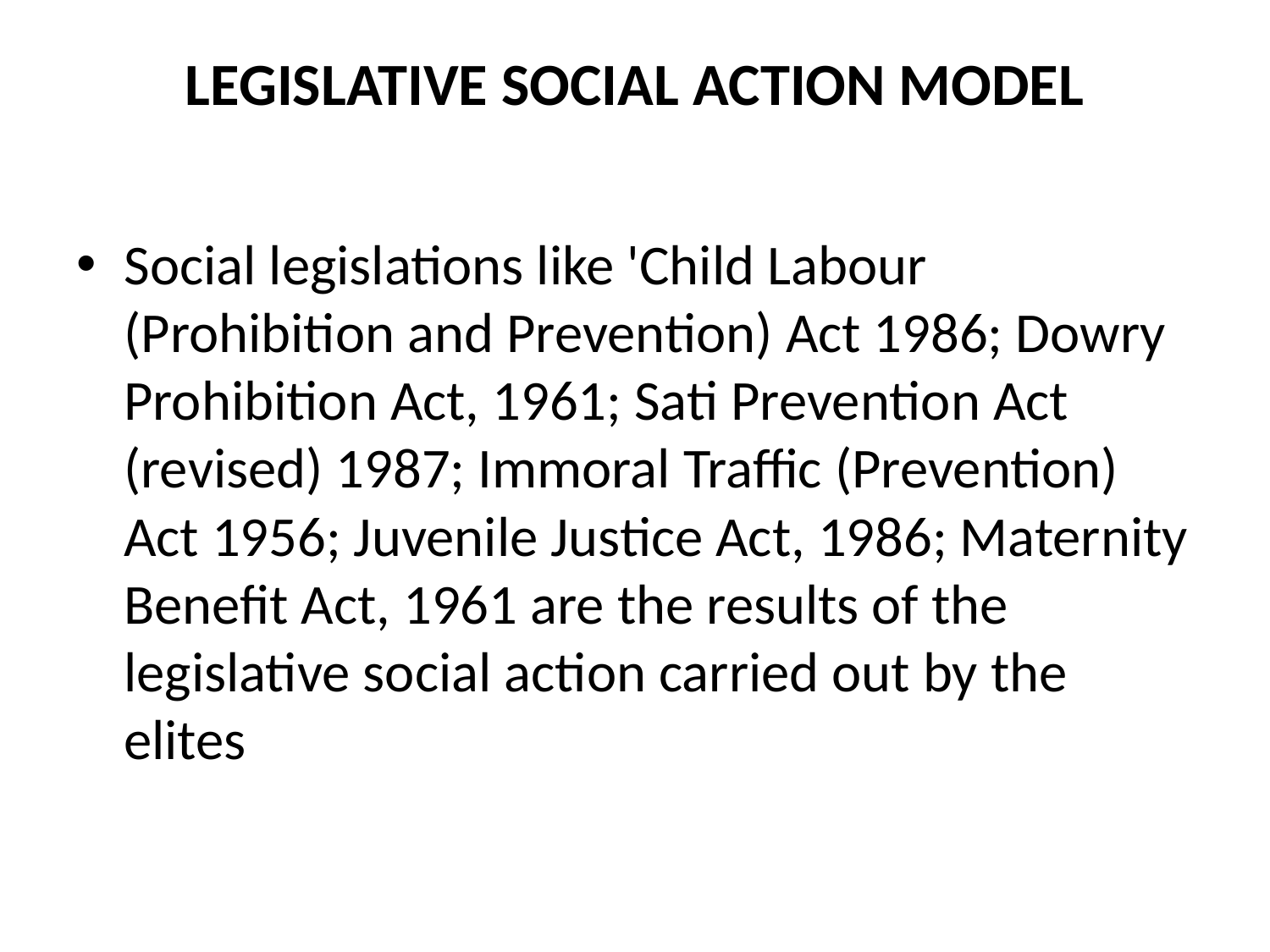

# Legislative Social Action Model
Social legislations like 'Child Labour (Prohibition and Prevention) Act 1986; Dowry Prohibition Act, 1961; Sati Prevention Act (revised) 1987; Immoral Traffic (Prevention) Act 1956; Juvenile Justice Act, 1986; Maternity Benefit Act, 1961 are the results of the legislative social action carried out by the elites